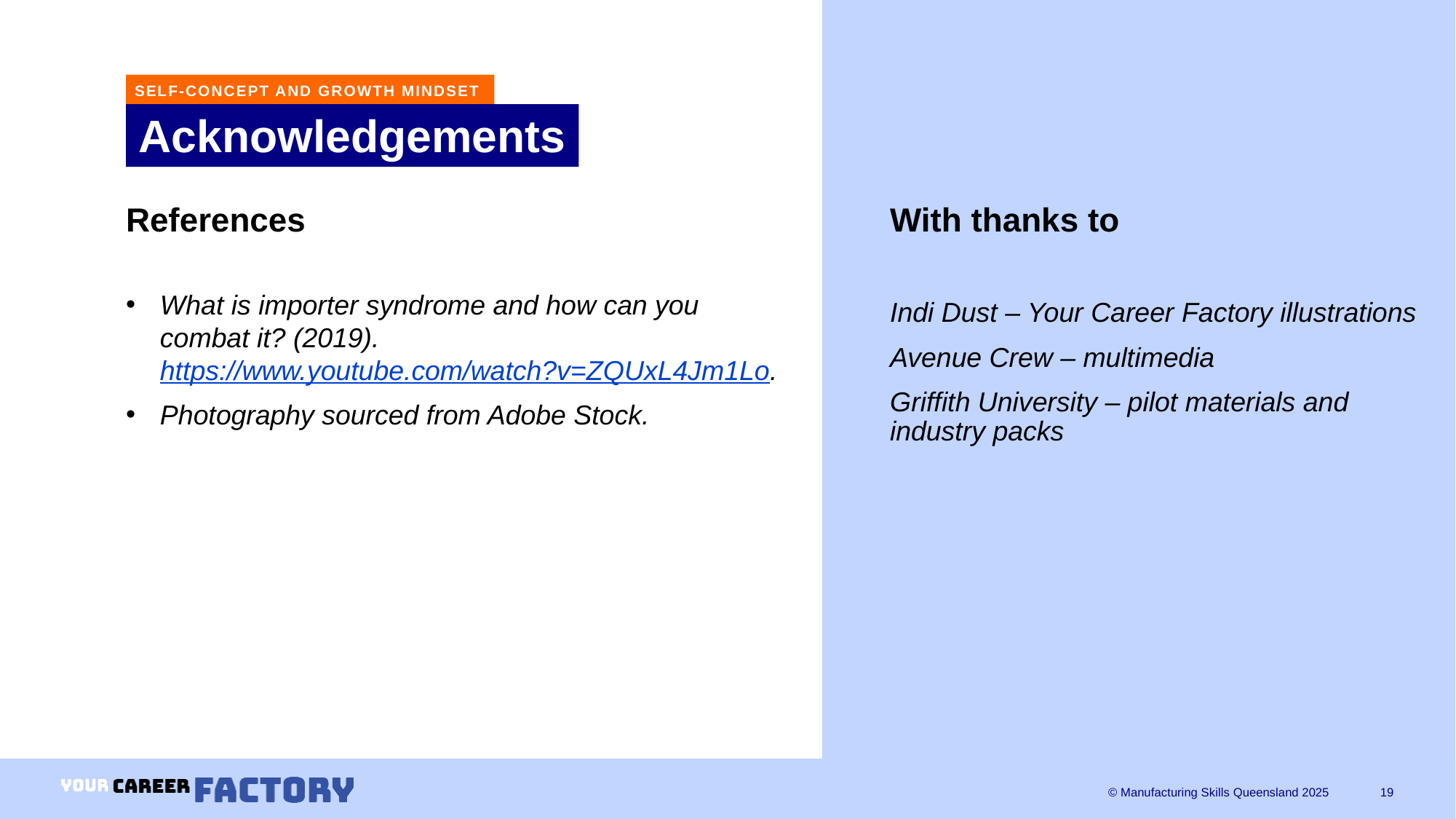

SELF-CONCEPT AND GROWTH MINDSET
# Acknowledgements
With thanks to

Indi Dust – Your Career Factory illustrations
Avenue Crew – multimedia
Griffith University – pilot materials and industry packs
References
What is importer syndrome and how can you combat it? (2019). https://www.youtube.com/watch?v=ZQUxL4Jm1Lo.
Photography sourced from Adobe Stock.